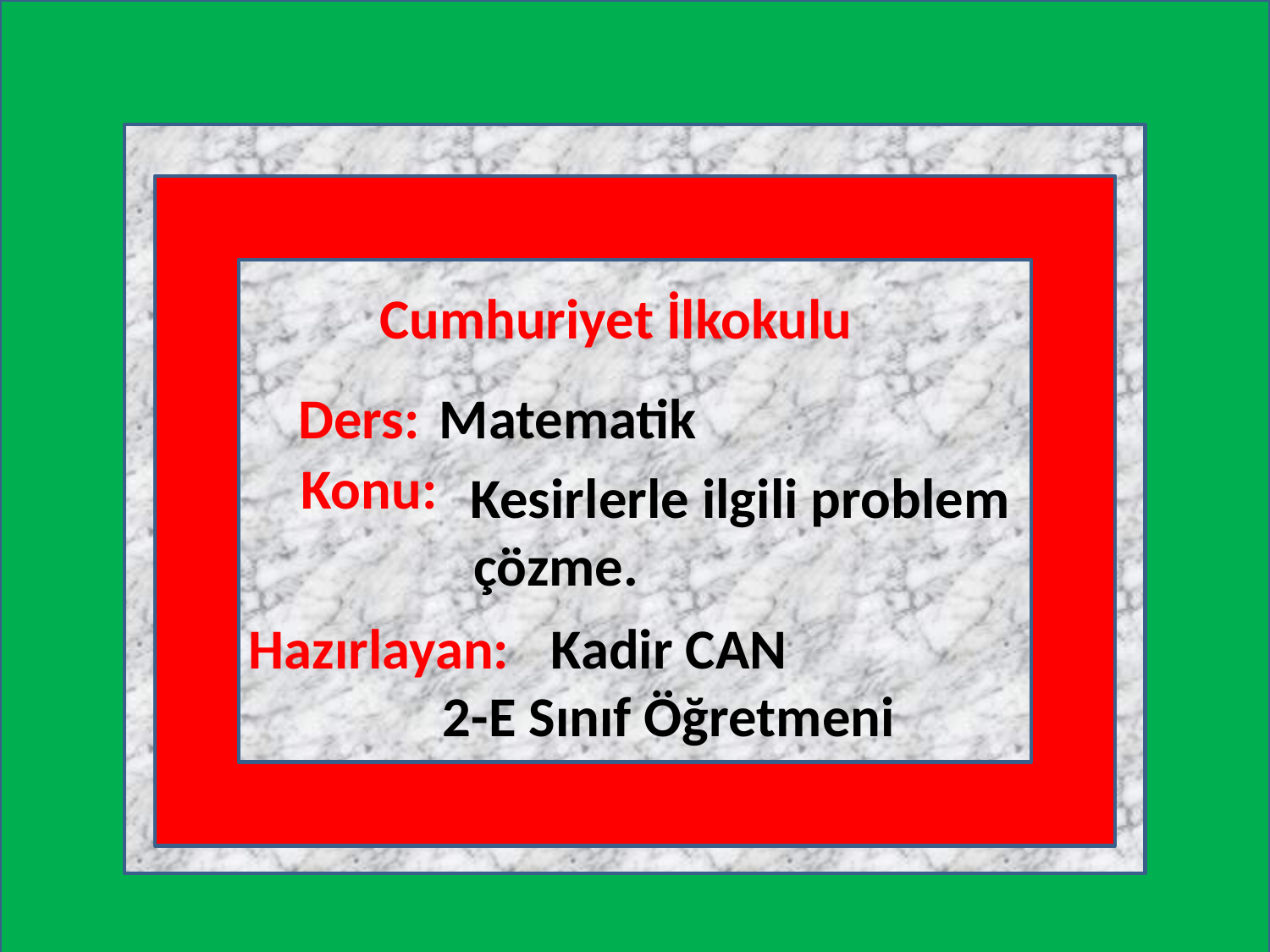

Cumhuriyet İlkokulu
Ders:
Matematik
Konu:
Kesirlerle ilgili problem
 çözme.

Hazırlayan:
Kadir CAN
2-E Sınıf Öğretmeni